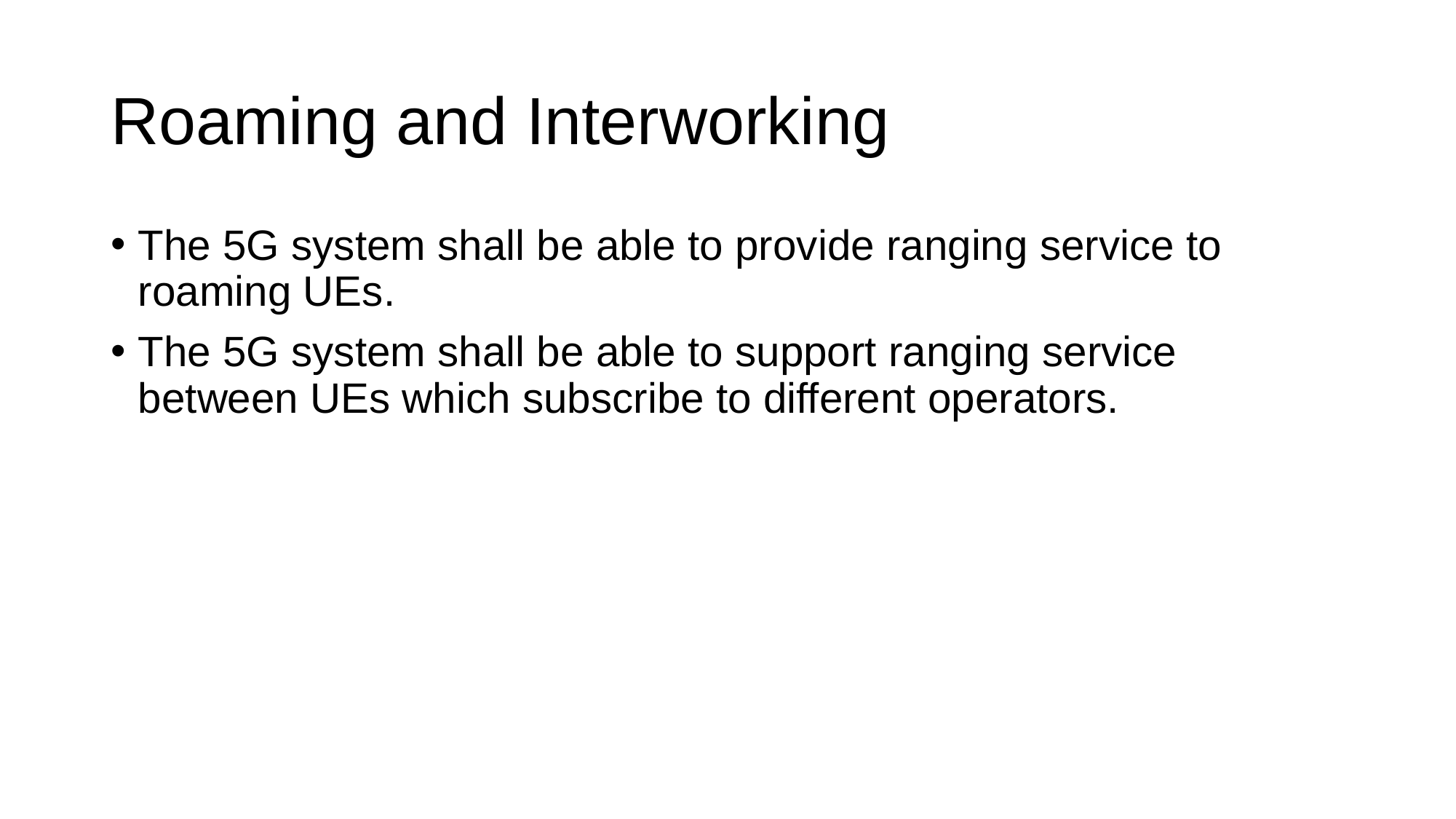

# Roaming and Interworking
The 5G system shall be able to provide ranging service to roaming UEs.
The 5G system shall be able to support ranging service between UEs which subscribe to different operators.